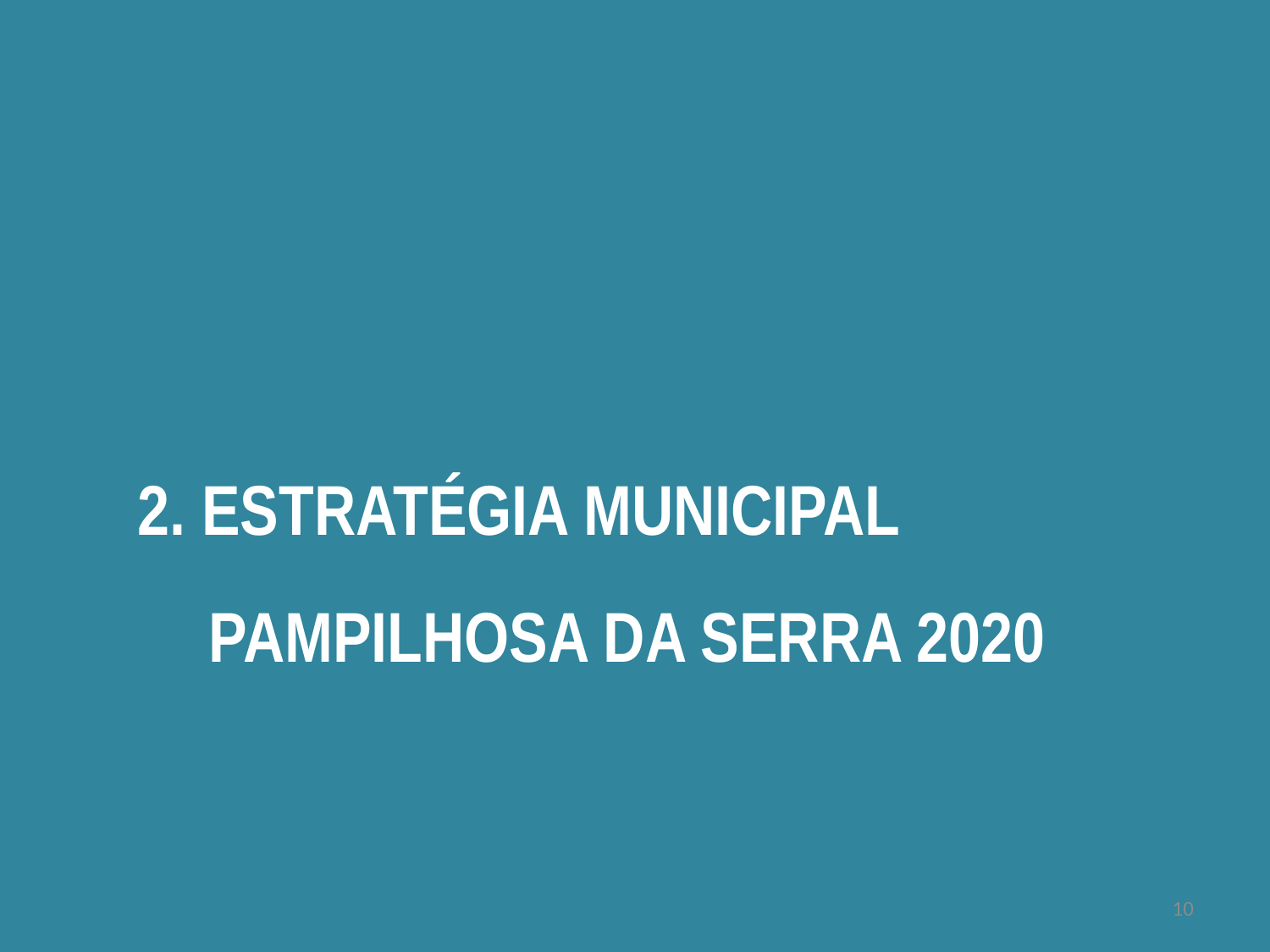

2. Estratégia Municipal Pampilhosa da Serra 2020
10